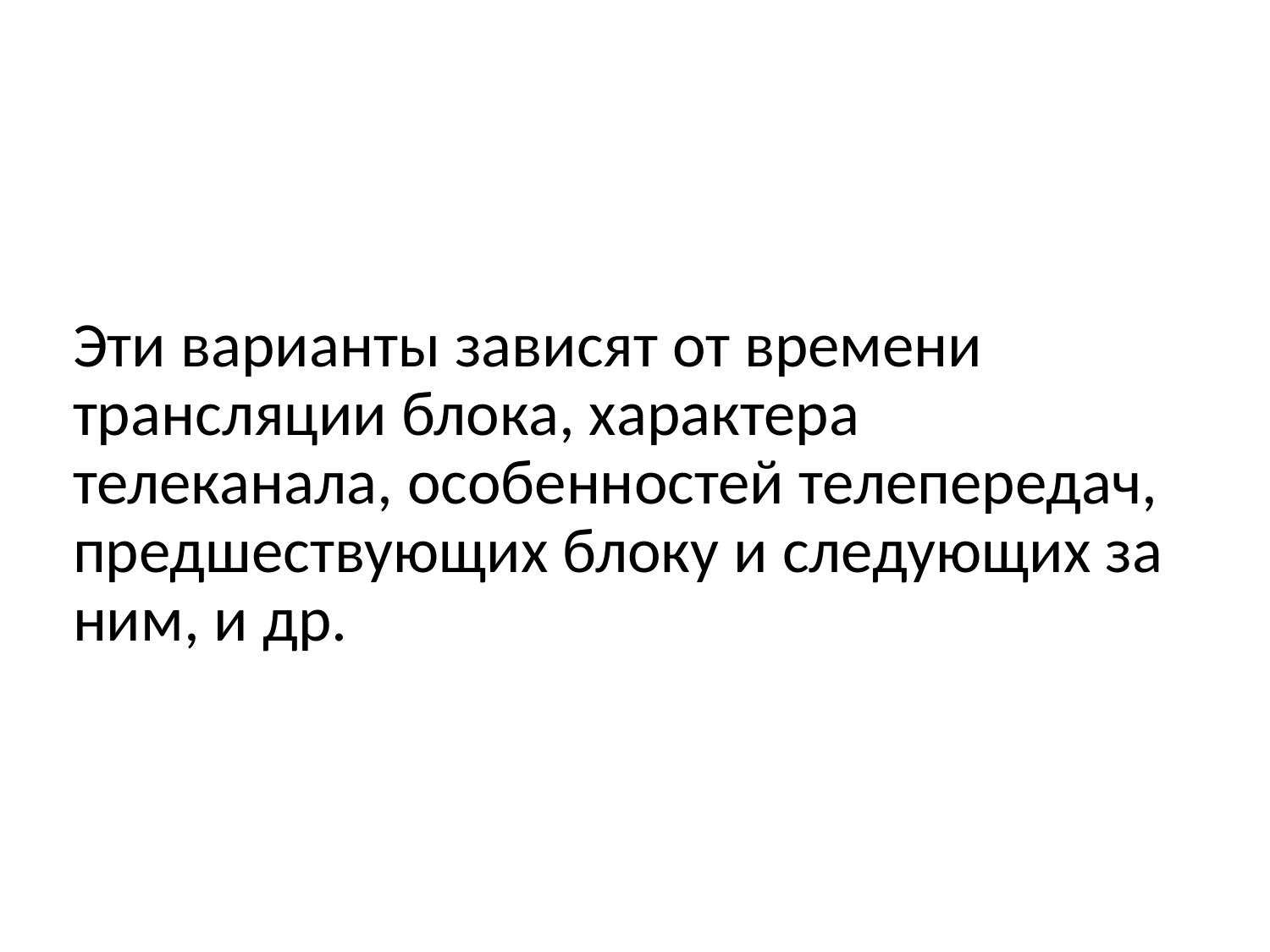

Эти варианты зависят от времени трансляции блока, характера телеканала, особенностей телепередач, предшествующих блоку и следующих за ним, и др.